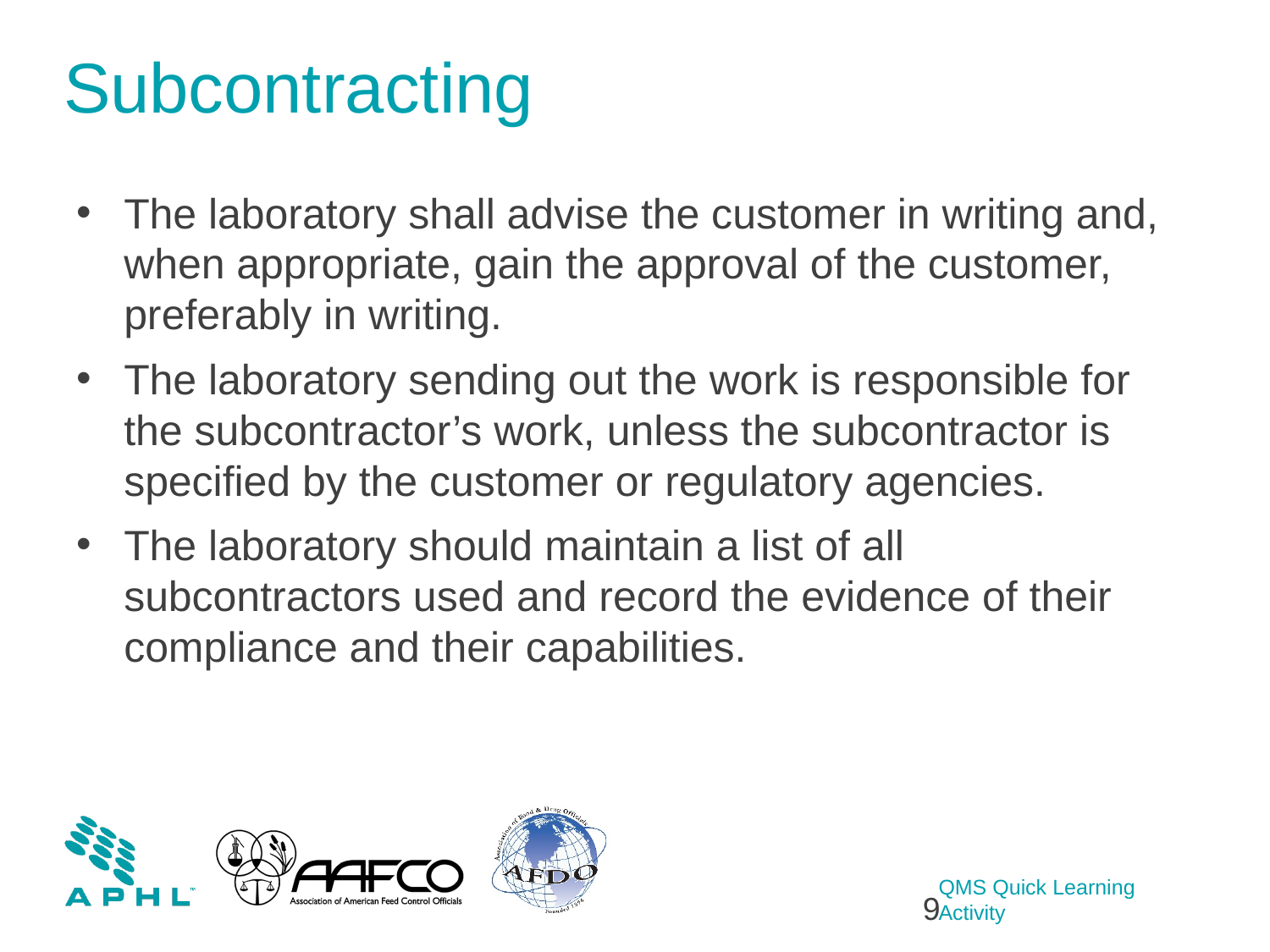

# Subcontracting
The laboratory shall advise the customer in writing and, when appropriate, gain the approval of the customer, preferably in writing.
The laboratory sending out the work is responsible for the subcontractor’s work, unless the subcontractor is specified by the customer or regulatory agencies.
The laboratory should maintain a list of all subcontractors used and record the evidence of their compliance and their capabilities.

9